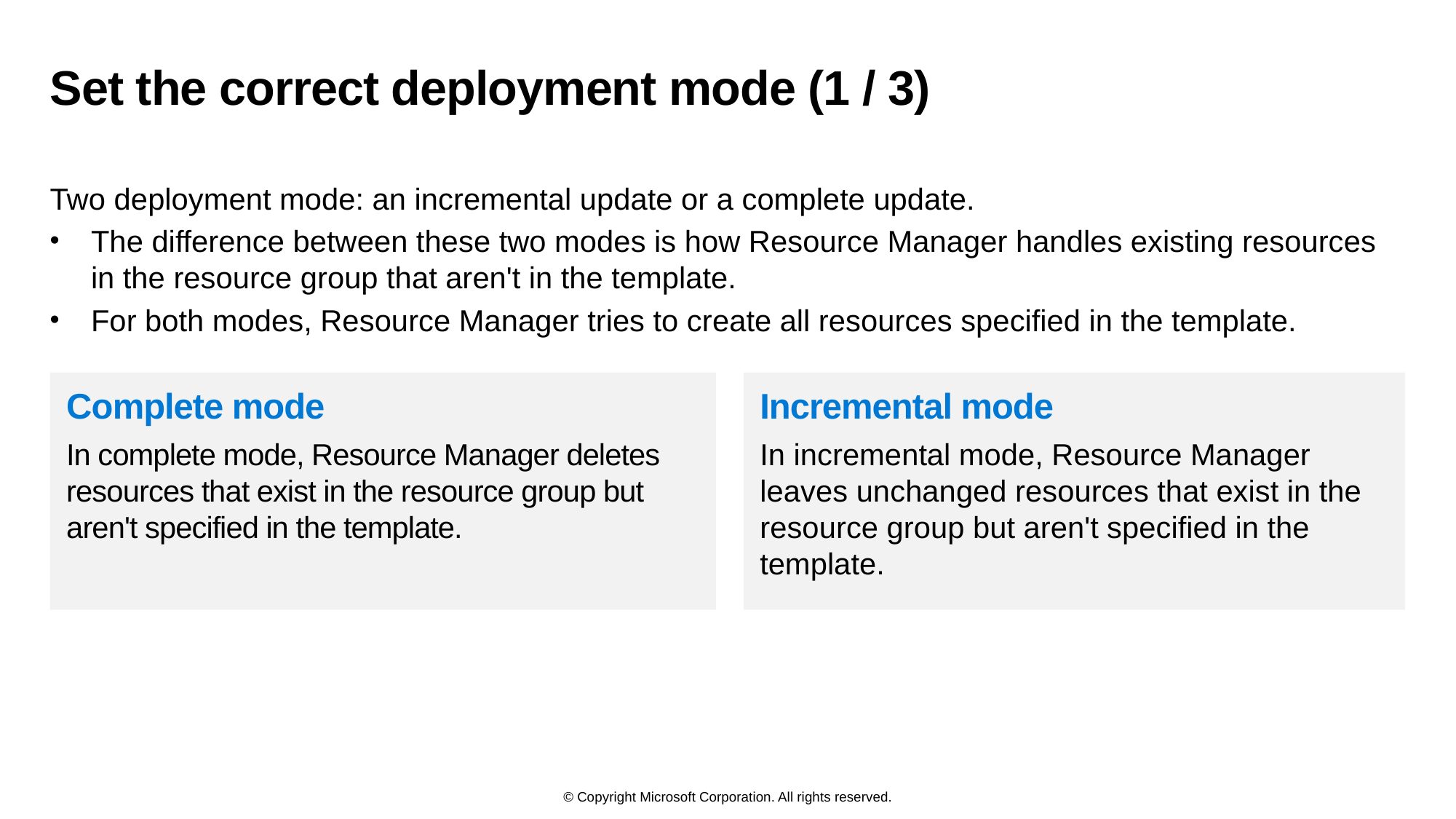

# Set the correct deployment mode (1 / 3)
Two deployment mode: an incremental update or a complete update.
The difference between these two modes is how Resource Manager handles existing resources in the resource group that aren't in the template.
For both modes, Resource Manager tries to create all resources specified in the template.
Complete mode
In complete mode, Resource Manager deletes resources that exist in the resource group but aren't specified in the template.
Incremental mode
In incremental mode, Resource Manager leaves unchanged resources that exist in the resource group but aren't specified in the template.